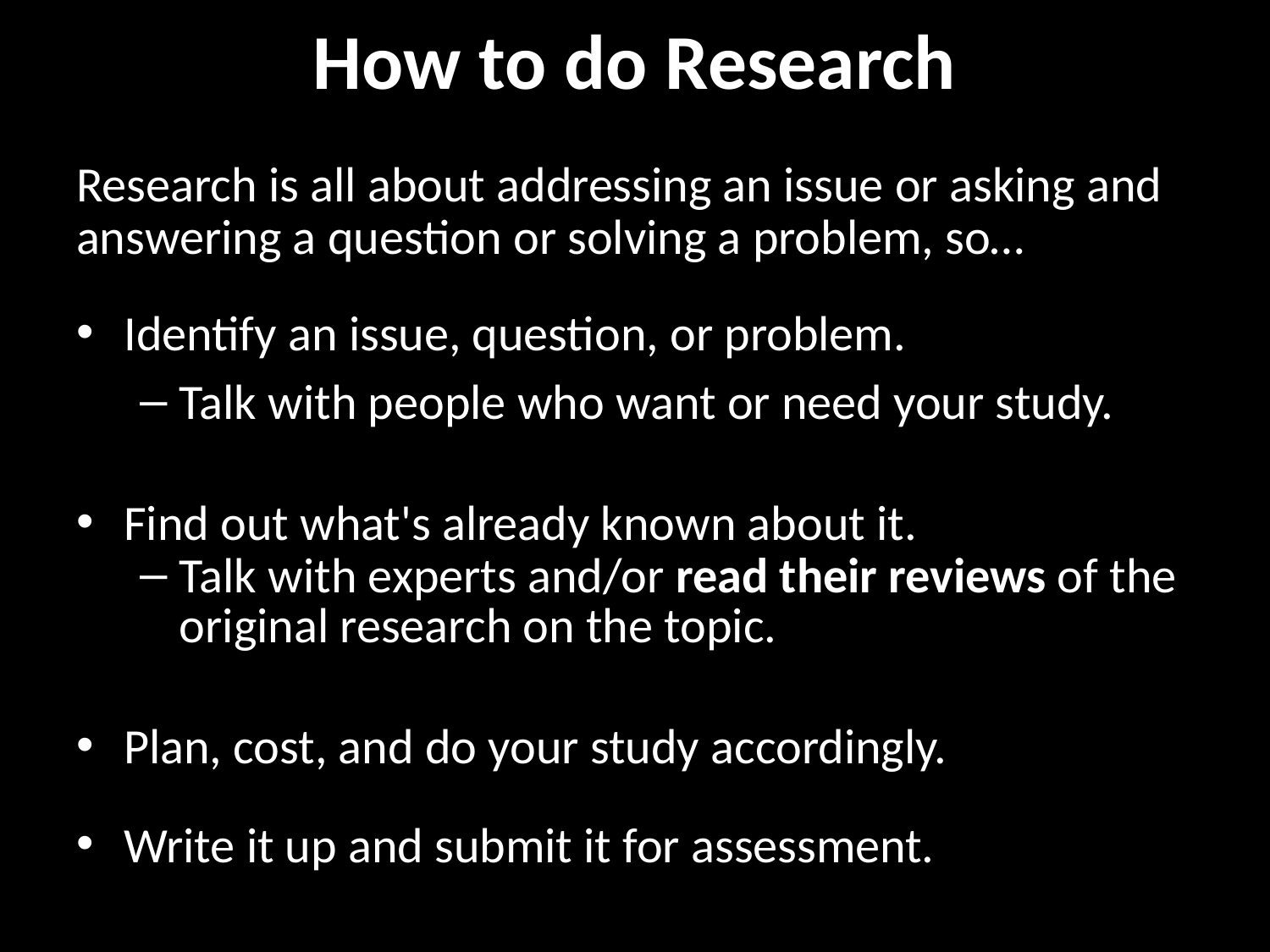

# How to do Research
Research is all about addressing an issue or asking and answering a question or solving a problem, so…

Identify an issue, question, or problem.
Talk with people who want or need your study.

Find out what's already known about it.
Talk with experts and/or read their reviews of the original research on the topic.

Plan, cost, and do your study accordingly.

Write it up and submit it for assessment.